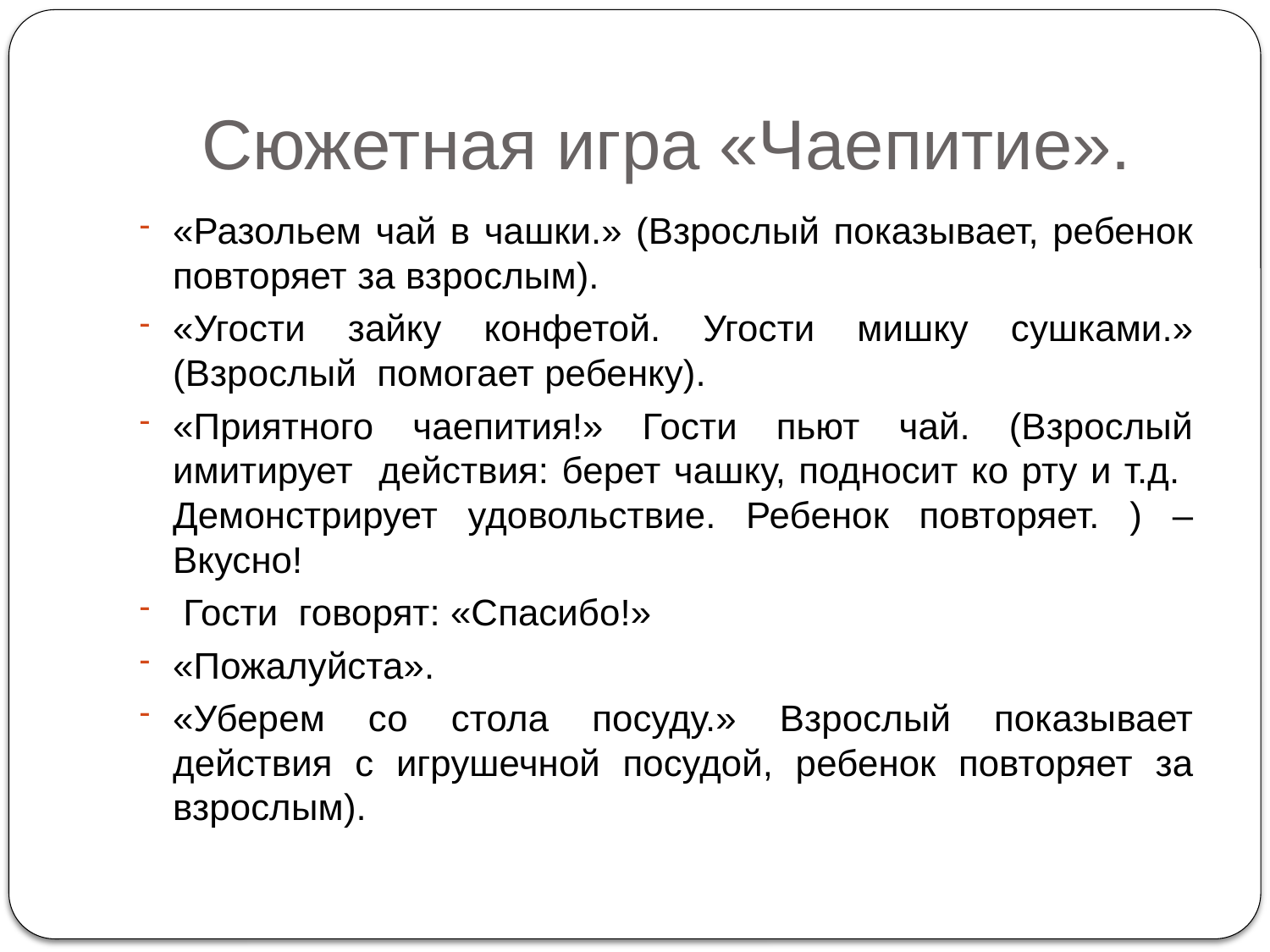

# Сюжетная игра «Чаепитие».
«Разольем чай в чашки.» (Взрослый показывает, ребенок повторяет за взрослым).
«Угости зайку конфетой. Угости мишку сушками.» (Взрослый  помогает ребенку).
«Приятного чаепития!» Гости пьют чай. (Взрослый имитирует  действия: берет чашку, подносит ко рту и т.д.  Демонстрирует удовольствие. Ребенок повторяет. ) – Вкусно!
 Гости  говорят: «Спасибо!»
«Пожалуйста».
«Уберем со стола посуду.» Взрослый показывает действия с игрушечной посудой, ребенок повторяет за взрослым).